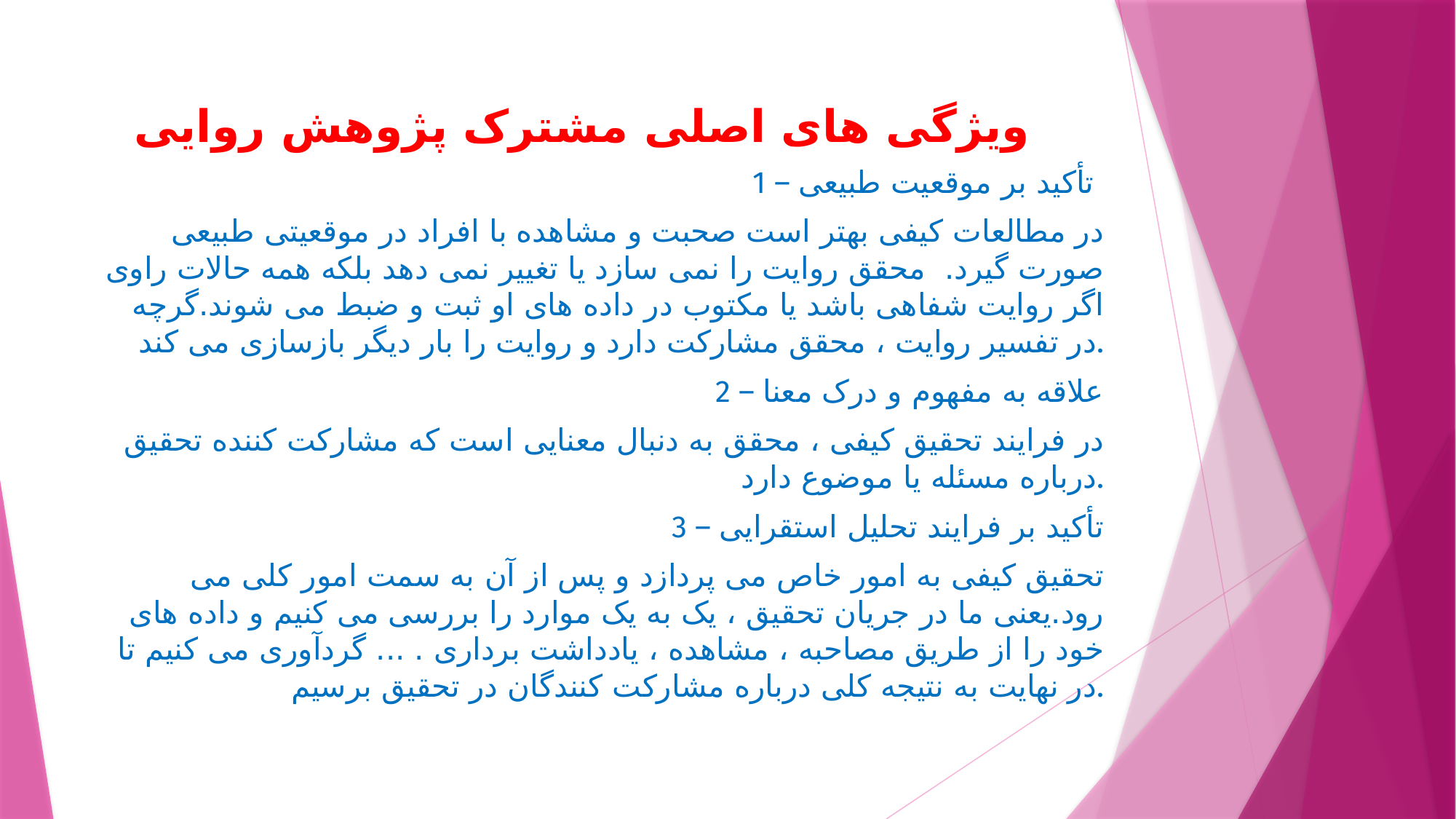

# ویژگی های اصلی مشترک پژوهش روایی
1 – تأکید بر موقعیت طبیعی
در مطالعات کیفی بهتر است صحبت و مشاهده با افراد در موقعیتی طبیعی صورت گیرد.  محقق روایت را نمی سازد یا تغییر نمی دهد بلکه همه حالات راوی اگر روایت شفاهی باشد یا مکتوب در داده های او ثبت و ضبط می شوند.گرچه در تفسیر روایت ، محقق مشارکت دارد و روایت را بار دیگر بازسازی می کند.
2 – علاقه به مفهوم و درک معنا
در فرایند تحقیق کیفی ، محقق به دنبال معنایی است که مشارکت کننده تحقیق درباره مسئله یا موضوع دارد.
3 – تأکید بر فرایند تحلیل استقرایی
تحقیق کیفی به امور خاص می پردازد و پس از آن به سمت امور کلی می رود.یعنی ما در جریان تحقیق ، یک به یک موارد را بررسی می کنیم و داده های خود را از طریق مصاحبه ، مشاهده ، یادداشت برداری . ... گردآوری می کنیم تا در نهایت به نتیجه کلی درباره مشارکت کنندگان در تحقیق برسیم.